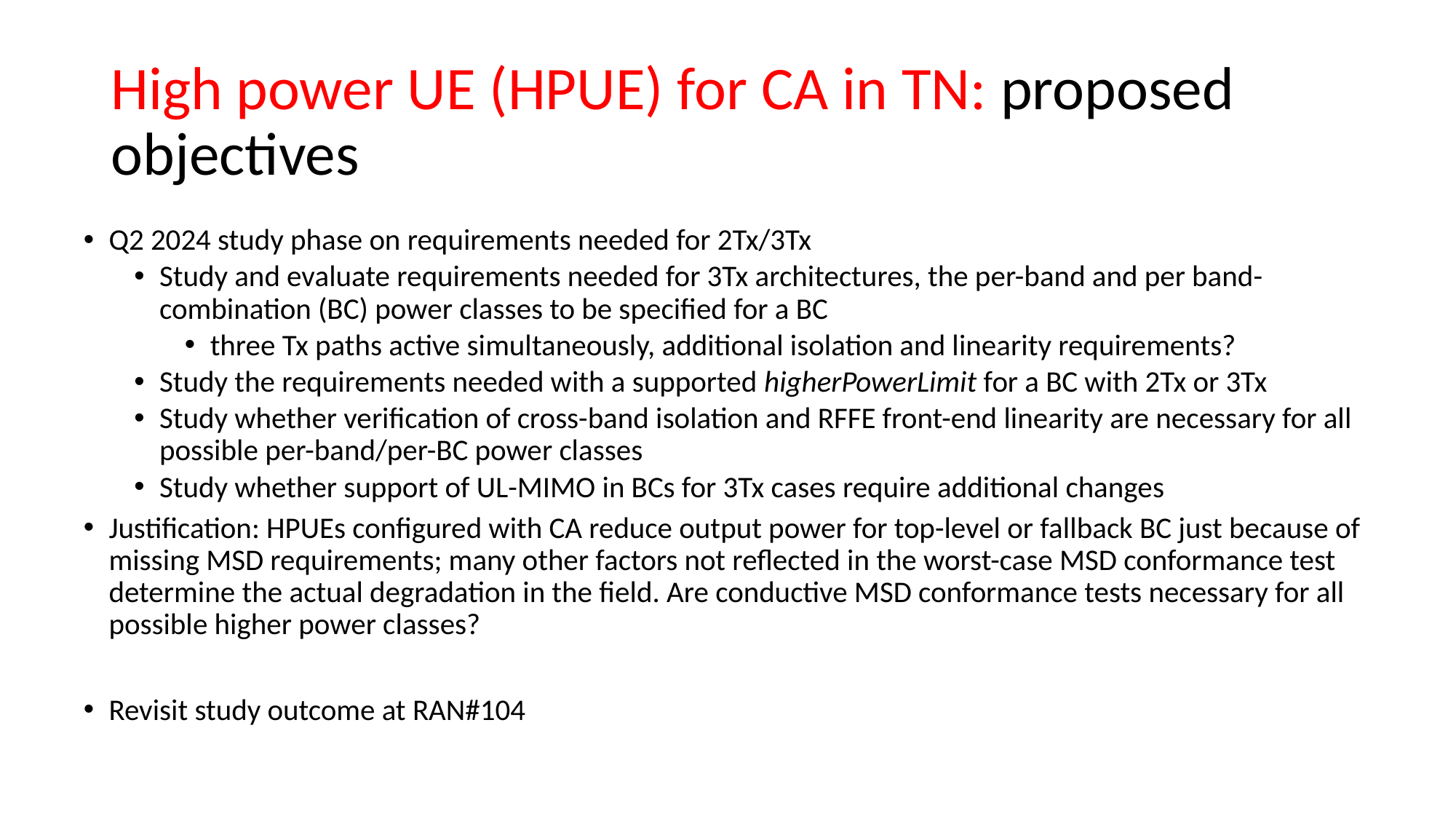

# High power UE (HPUE) for CA in TN: proposed objectives
Q2 2024 study phase on requirements needed for 2Tx/3Tx
Study and evaluate requirements needed for 3Tx architectures, the per-band and per band-combination (BC) power classes to be specified for a BC
three Tx paths active simultaneously, additional isolation and linearity requirements?
Study the requirements needed with a supported higherPowerLimit for a BC with 2Tx or 3Tx
Study whether verification of cross-band isolation and RFFE front-end linearity are necessary for all possible per-band/per-BC power classes
Study whether support of UL-MIMO in BCs for 3Tx cases require additional changes
Justification: HPUEs configured with CA reduce output power for top-level or fallback BC just because of missing MSD requirements; many other factors not reflected in the worst-case MSD conformance test determine the actual degradation in the field. Are conductive MSD conformance tests necessary for all possible higher power classes?

Revisit study outcome at RAN#104